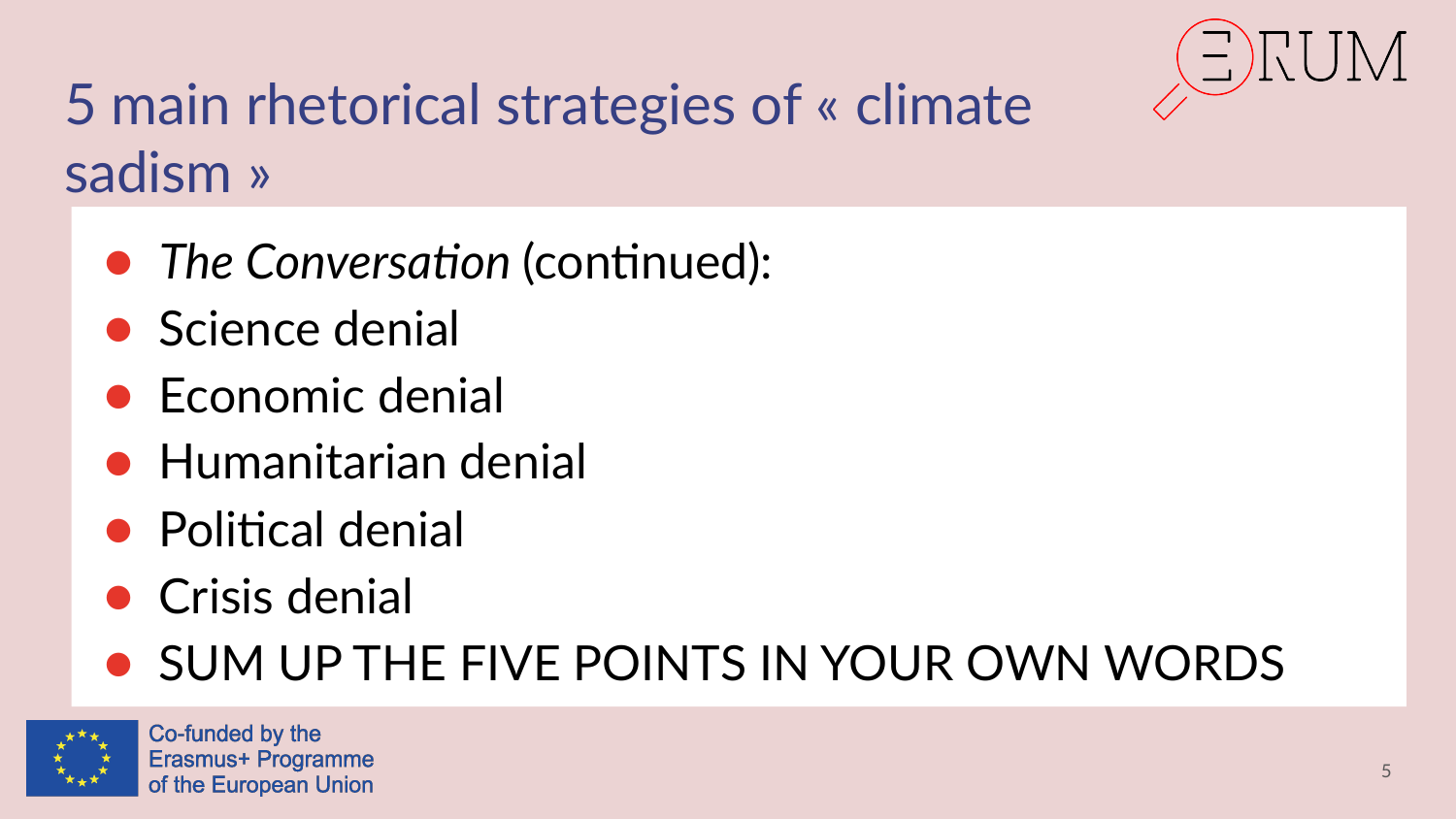

# 5 main rhetorical strategies of « climate sadism »
The Conversation (continued):
Science denial
Economic denial
Humanitarian denial
Political denial
Crisis denial
SUM UP THE FIVE POINTS IN YOUR OWN WORDS

5